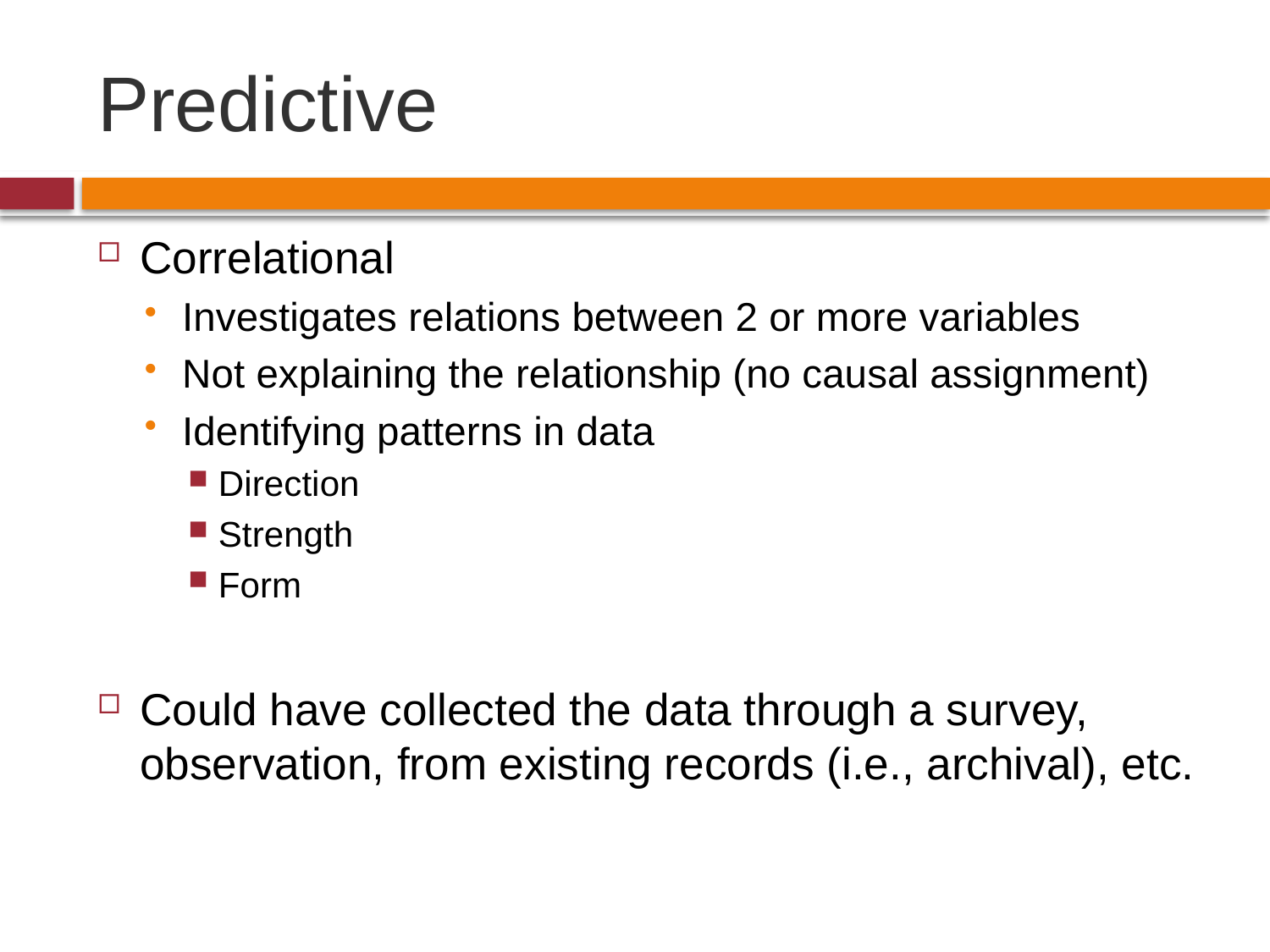

# Predictive
Correlational
Investigates relations between 2 or more variables
Not explaining the relationship (no causal assignment)
Identifying patterns in data
Direction
Strength
Form

Could have collected the data through a survey, observation, from existing records (i.e., archival), etc.